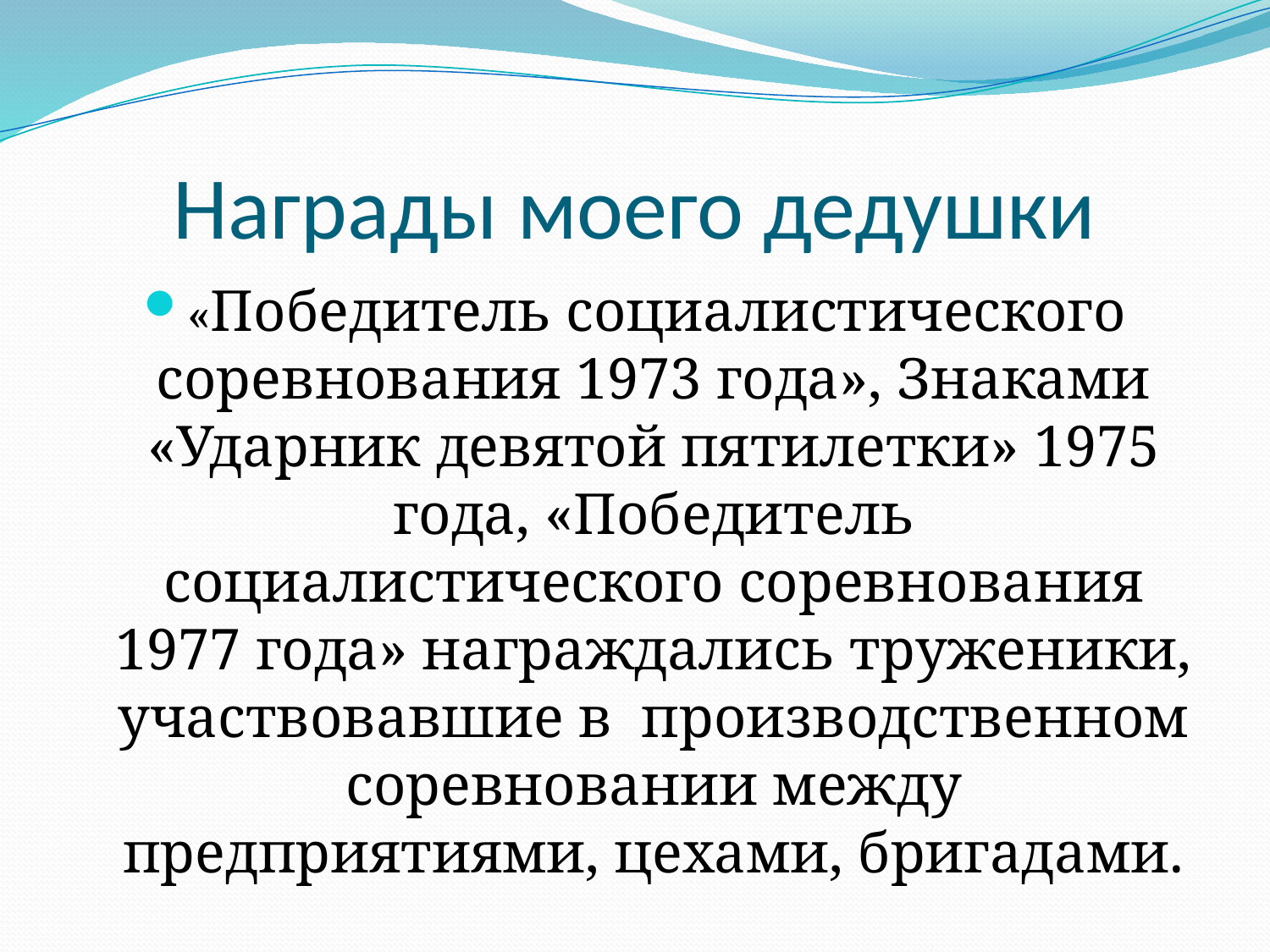

# Награды моего дедушки
«Победитель социалистического соревнования 1973 года», Знаками «Ударник девятой пятилетки» 1975 года, «Победитель социалистического соревнования 1977 года» награждались труженики, участвовавшие в  производственном соревновании между предприятиями, цехами, бригадами.